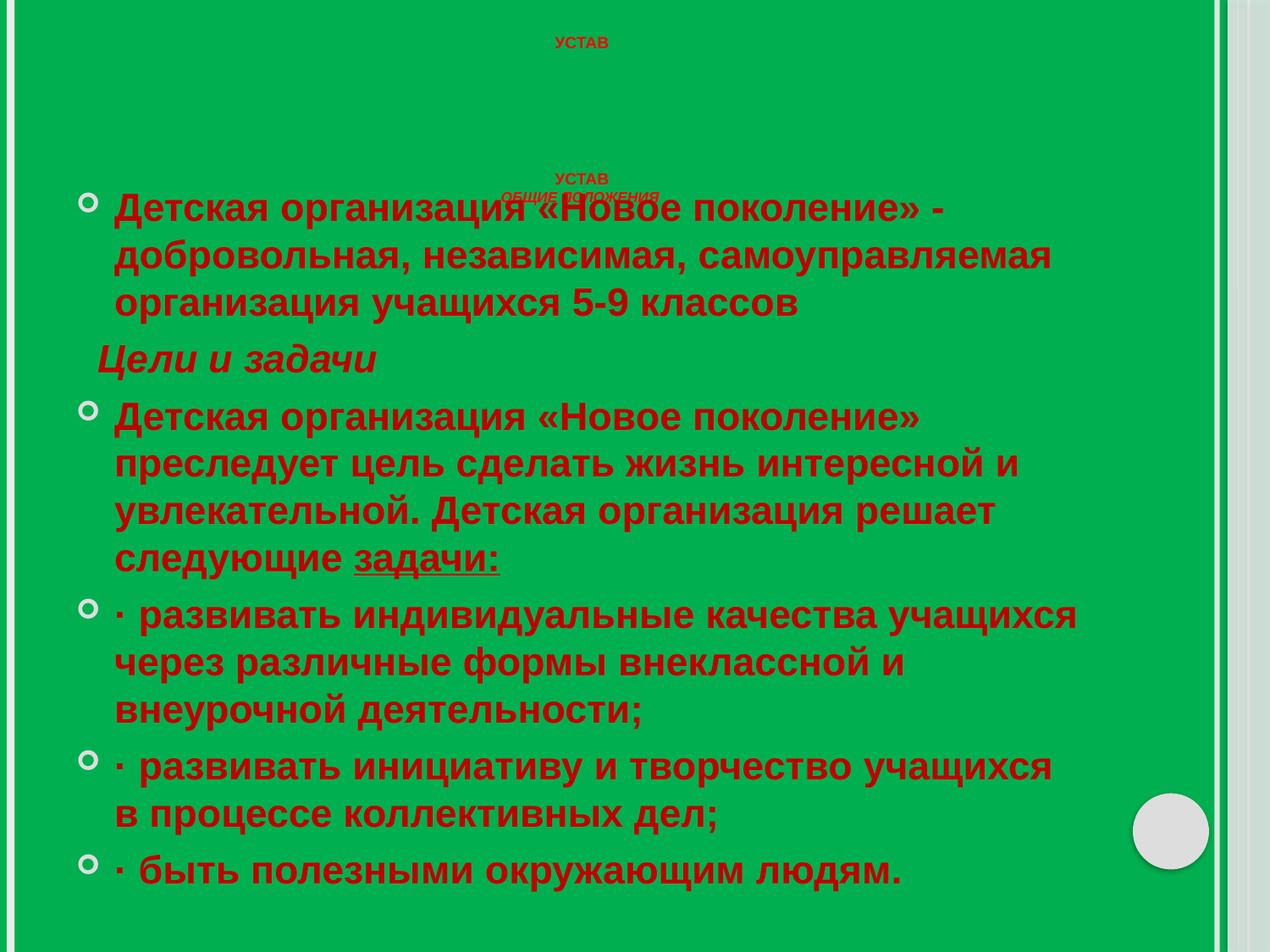

# Устав Устав Общие положения
Детская организация «Новое поколение» - добровольная, независимая, самоуправляемая организация учащихся 5-9 классов
  Цели и задачи
Детская организация «Новое поколение» преследует цель сделать жизнь интересной и увлекательной. Детская организация решает следующие задачи:
· развивать индивидуальные качества учащихся через различные формы внеклассной и внеурочной деятельности;
· развивать инициативу и творчество учащихся в процессе коллективных дел;
· быть полезными окружающим людям.